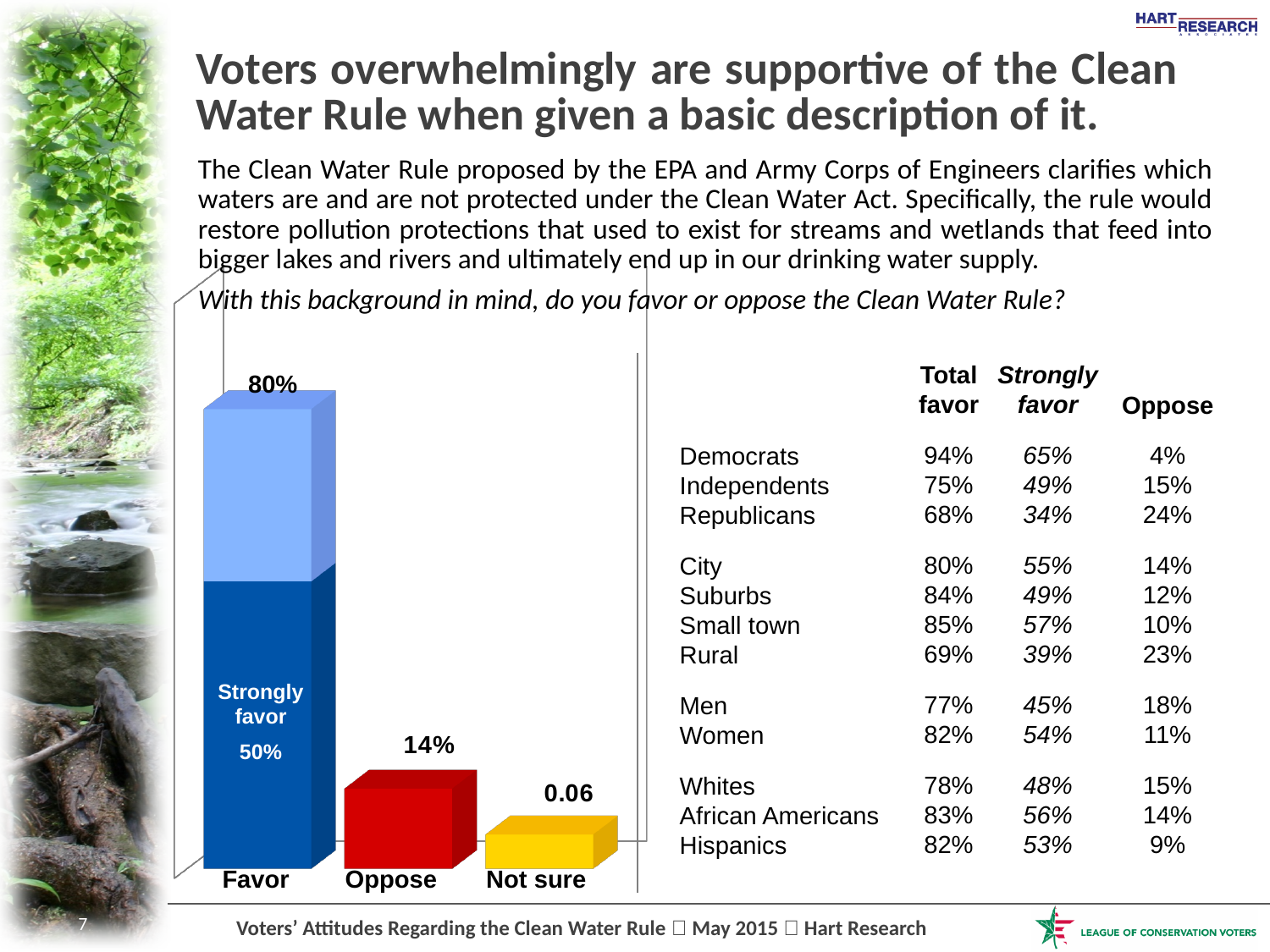

# Voters overwhelmingly are supportive of the Clean Water Rule when given a basic description of it.
The Clean Water Rule proposed by the EPA and Army Corps of Engineers clarifies which waters are and are not protected under the Clean Water Act. Specifically, the rule would restore pollution protections that used to exist for streams and wetlands that feed into bigger lakes and rivers and ultimately end up in our drinking water supply.
With this background in mind, do you favor or oppose the Clean Water Rule?

[unsupported chart]

Total
favor
94%
75%
68%
80%
84%
85%
69%
77%
82%
78%
83%
82%
Strongly
favor
65%
49%
34%
55%
49%
57%
39%
45%
54%
48%
56%
53%
80%
Oppose
4%
15%
24%
14%
12%
10%
23%
18%
11%
15%
14%
9%
Democrats
Independents
Republicans
City
Suburbs
Small town
Rural
Men
Women
Whites
African Americans
Hispanics
Strongly
favor
50%
Favor
Oppose
Not sure
7